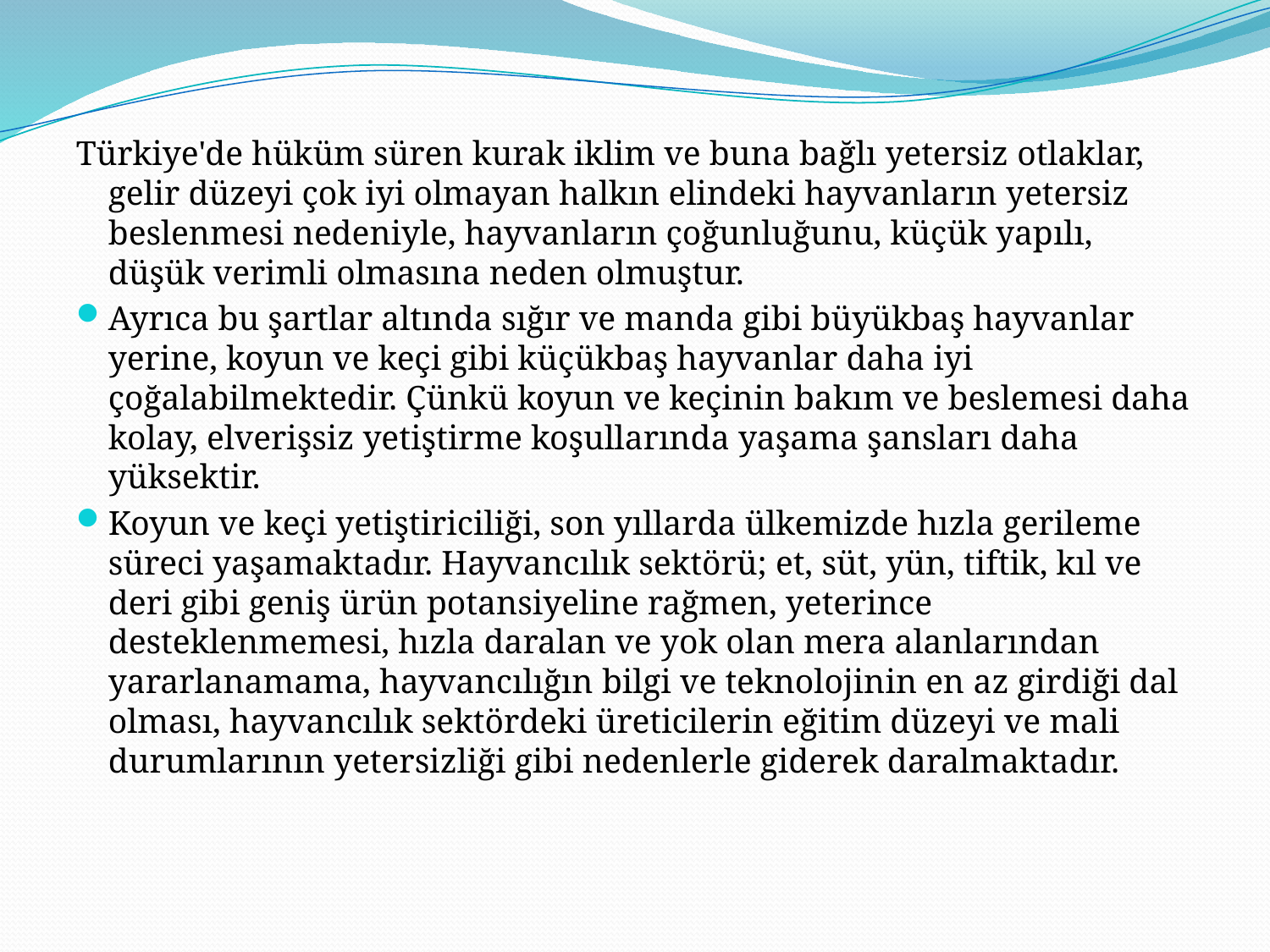

Türkiye'de hüküm süren kurak iklim ve buna bağlı yetersiz otlaklar, gelir düzeyi çok iyi olmayan halkın elindeki hayvanların yetersiz beslenmesi nedeniyle, hayvanların çoğunluğunu, küçük yapılı, düşük verimli olmasına neden olmuştur.
Ayrıca bu şartlar altında sığır ve manda gibi büyükbaş hayvanlar yerine, koyun ve keçi gibi küçükbaş hayvanlar daha iyi çoğalabilmektedir. Çünkü koyun ve keçinin bakım ve beslemesi daha kolay, elverişsiz yetiştirme koşullarında yaşama şansları daha yüksektir.
Koyun ve keçi yetiştiriciliği, son yıllarda ülkemizde hızla gerileme süreci yaşamaktadır. Hayvancılık sektörü; et, süt, yün, tiftik, kıl ve deri gibi geniş ürün potansiyeline rağmen, yeterince desteklenmemesi, hızla daralan ve yok olan mera alanlarından yararlanamama, hayvancılığın bilgi ve teknolojinin en az girdiği dal olması, hayvancılık sektördeki üreticilerin eğitim düzeyi ve mali durumlarının yetersizliği gibi nedenlerle giderek daralmaktadır.